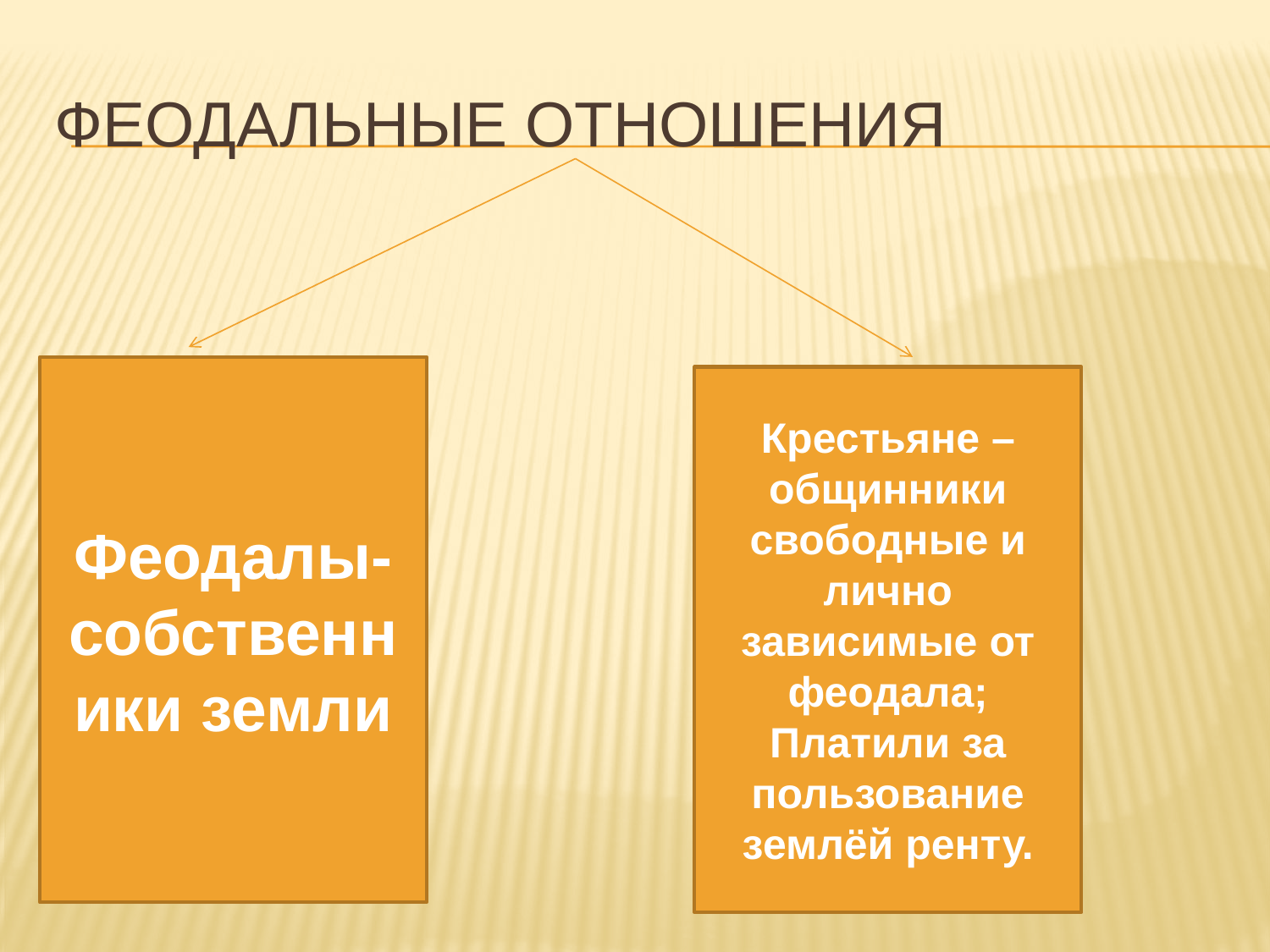

# Феодальные отношения
Феодалы- собственники земли
Крестьяне – общинники свободные и лично зависимые от феодала;
Платили за пользование землёй ренту.